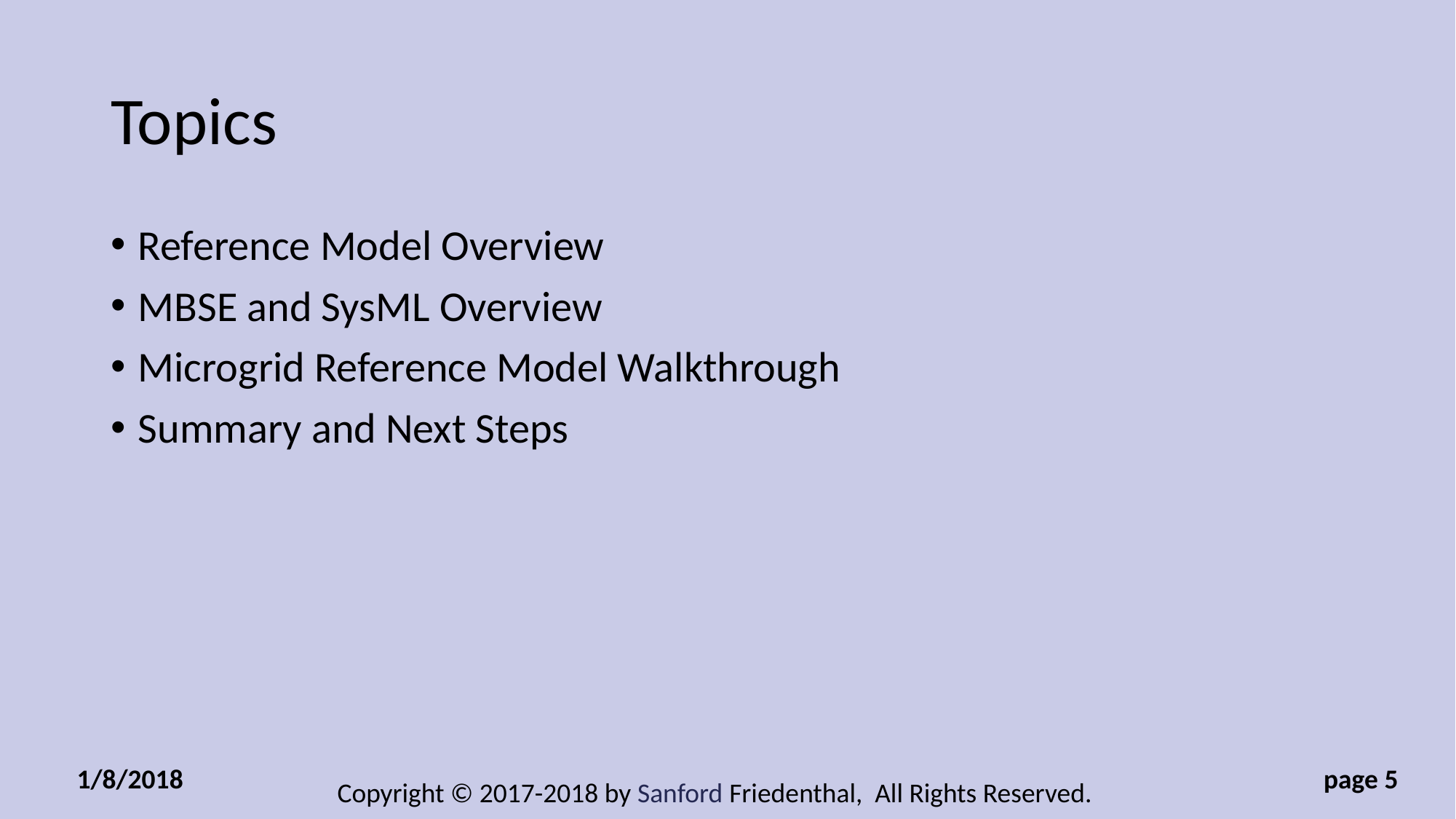

# Topics
Reference Model Overview
MBSE and SysML Overview
Microgrid Reference Model Walkthrough
Summary and Next Steps

1/8/2018
 page 5
Copyright © 2017-2018 by Sanford Friedenthal,  All Rights Reserved.